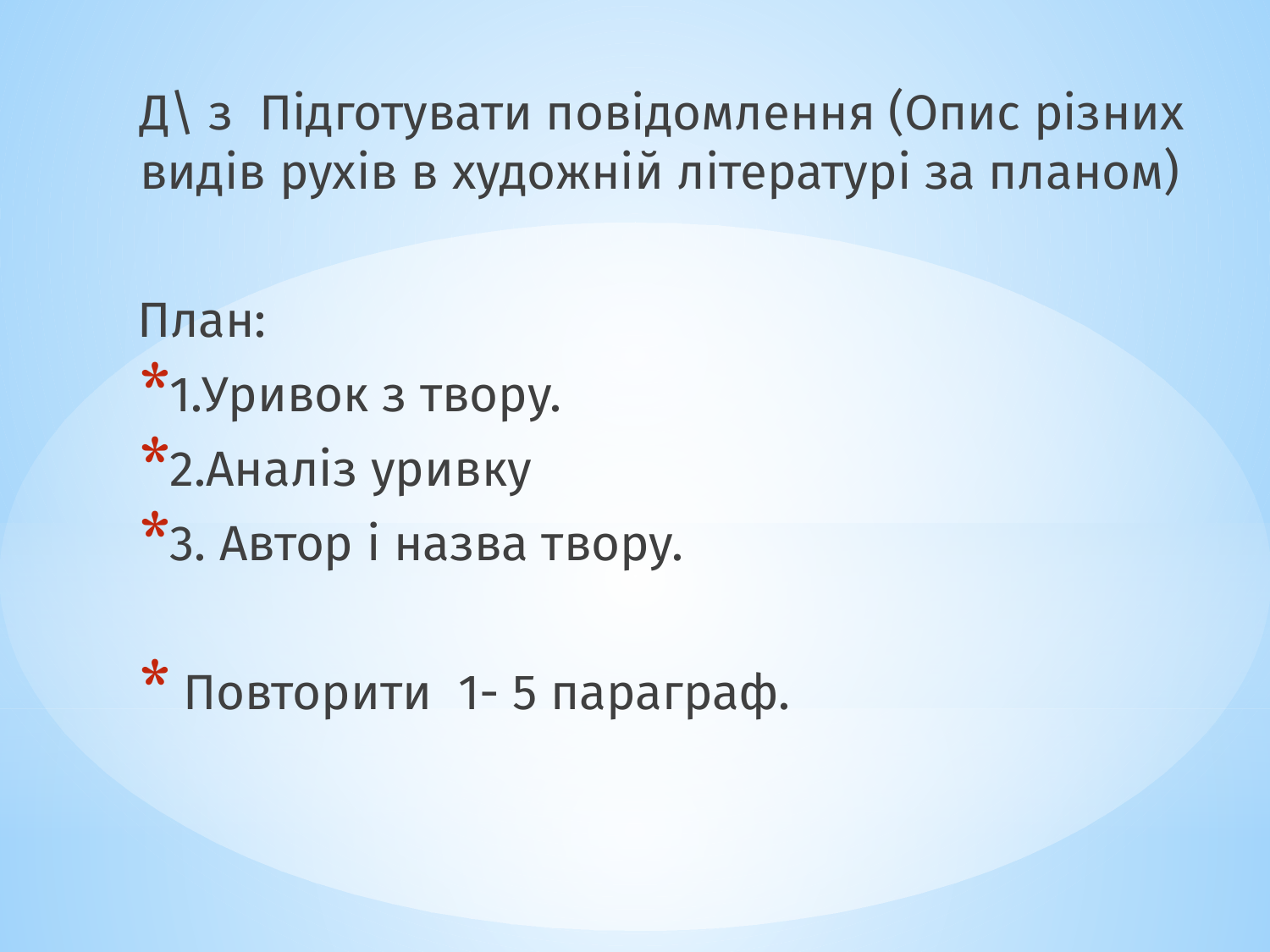

Д\ з  Підготувати повідомлення (Опис різних видів рухів в художній літературі за планом)

         План:
1.Уривок з твору.
2.Аналіз уривку
3. Автор і назва твору.

 Повторити  1- 5 параграф.